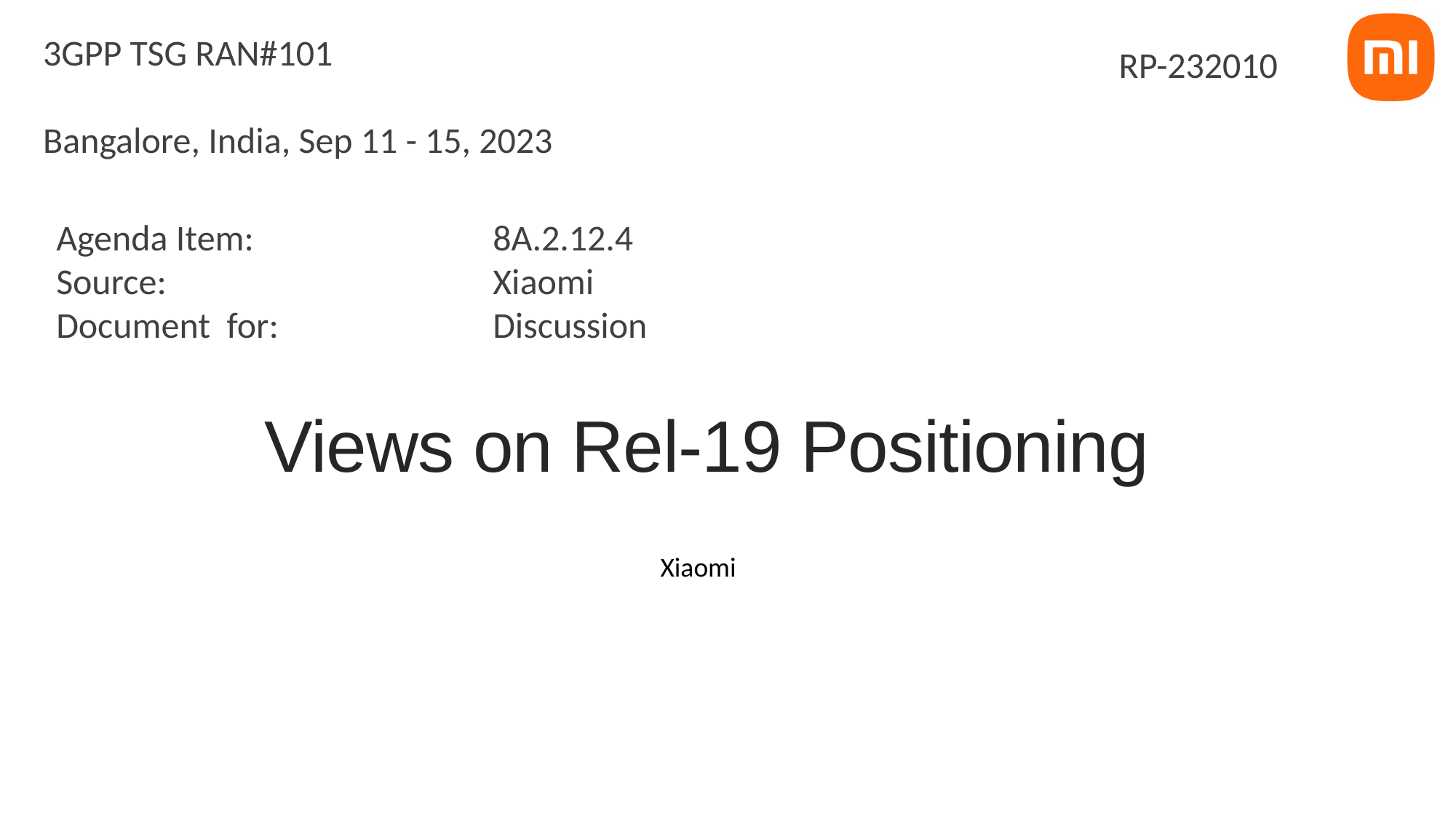

3GPP TSG RAN#101
Bangalore, India, Sep 11 - 15, 2023
RP-232010
Agenda Item:			8A.2.12.4
Source:			Xiaomi
Document  for:		Discussion
# Views on Rel-19 Positioning
Xiaomi